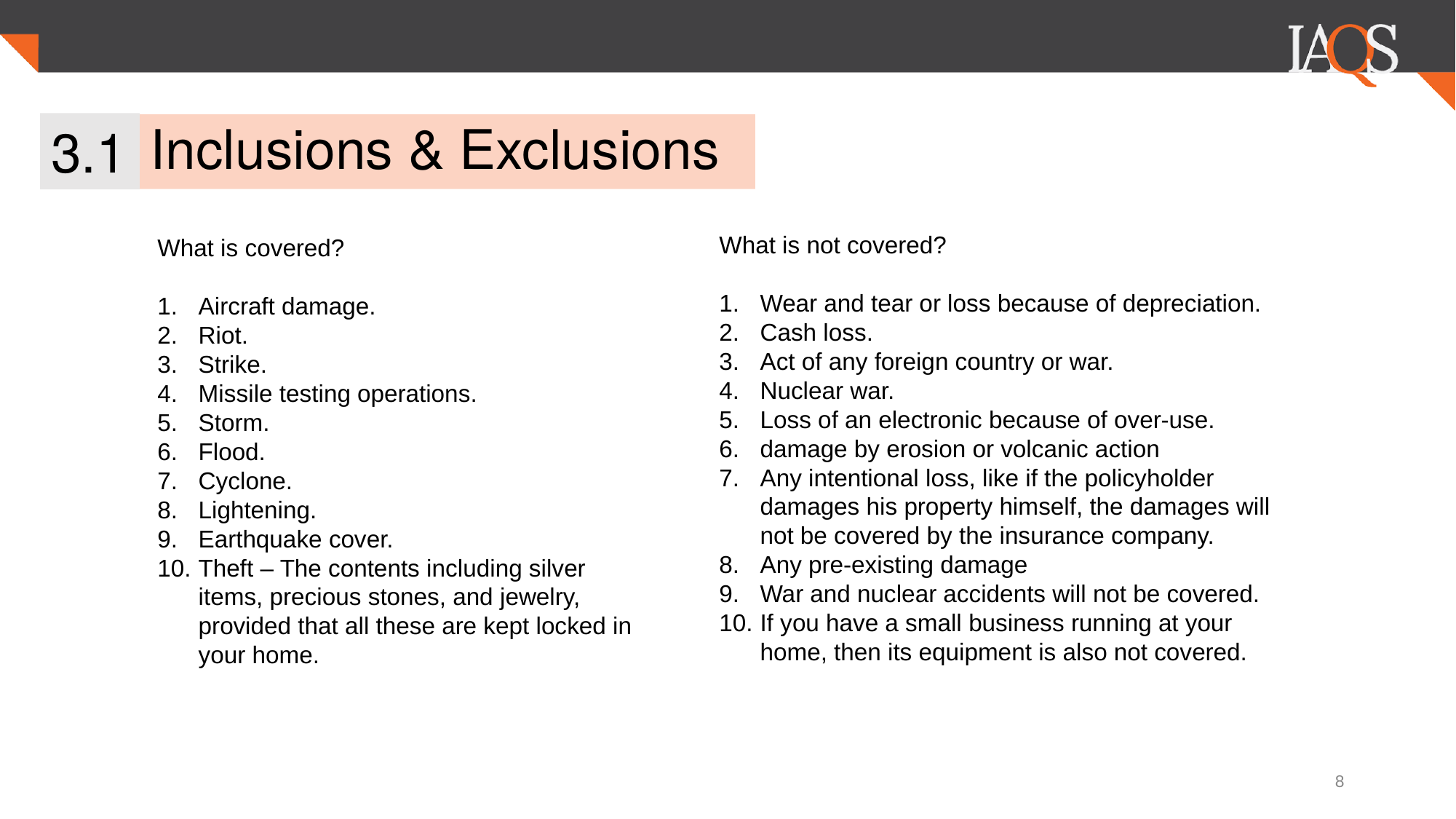

3.1
# Inclusions & Exclusions
What is not covered?

Wear and tear or loss because of depreciation.
Cash loss.
Act of any foreign country or war.
Nuclear war.
Loss of an electronic because of over-use.
damage by erosion or volcanic action
Any intentional loss, like if the policyholder damages his property himself, the damages will not be covered by the insurance company.
Any pre-existing damage
War and nuclear accidents will not be covered.
If you have a small business running at your home, then its equipment is also not covered.
What is covered?

Aircraft damage.
Riot.
Strike.
Missile testing operations.
Storm.
Flood.
Cyclone.
Lightening.
Earthquake cover.
Theft – The contents including silver items, precious stones, and jewelry, provided that all these are kept locked in your home.

8